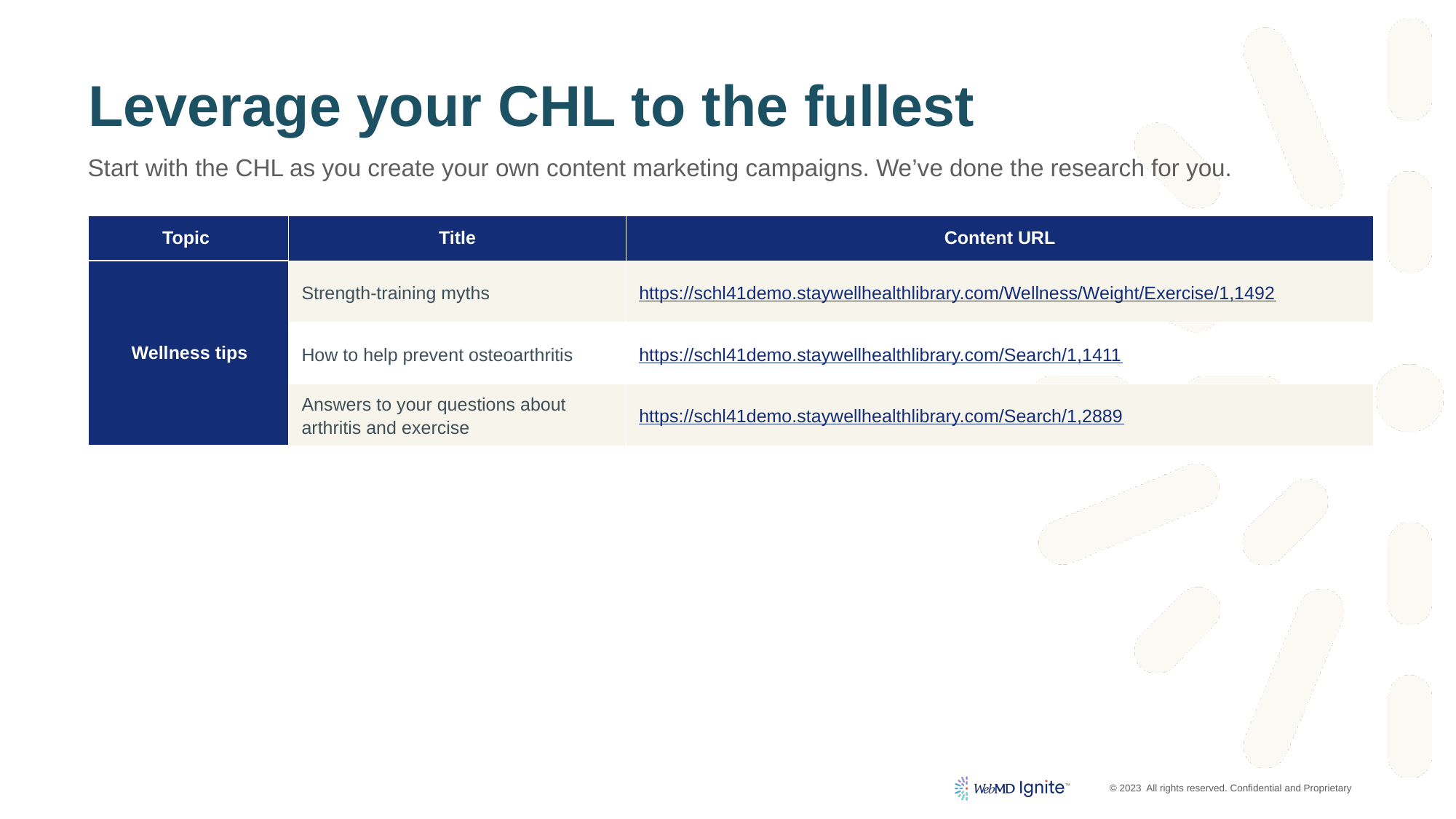

# Leverage your CHL to the fullest
Start with the CHL as you create your own content marketing campaigns. We’ve done the research for you.
| Topic | Title | Content URL |
| --- | --- | --- |
| Wellness tips | Strength-training myths | https://schl41demo.staywellhealthlibrary.com/Wellness/Weight/Exercise/1,1492 |
|  | How to help prevent osteoarthritis | https://schl41demo.staywellhealthlibrary.com/Search/1,1411 |
|  | Answers to your questions about arthritis and exercise | https://schl41demo.staywellhealthlibrary.com/Search/1,2889 |